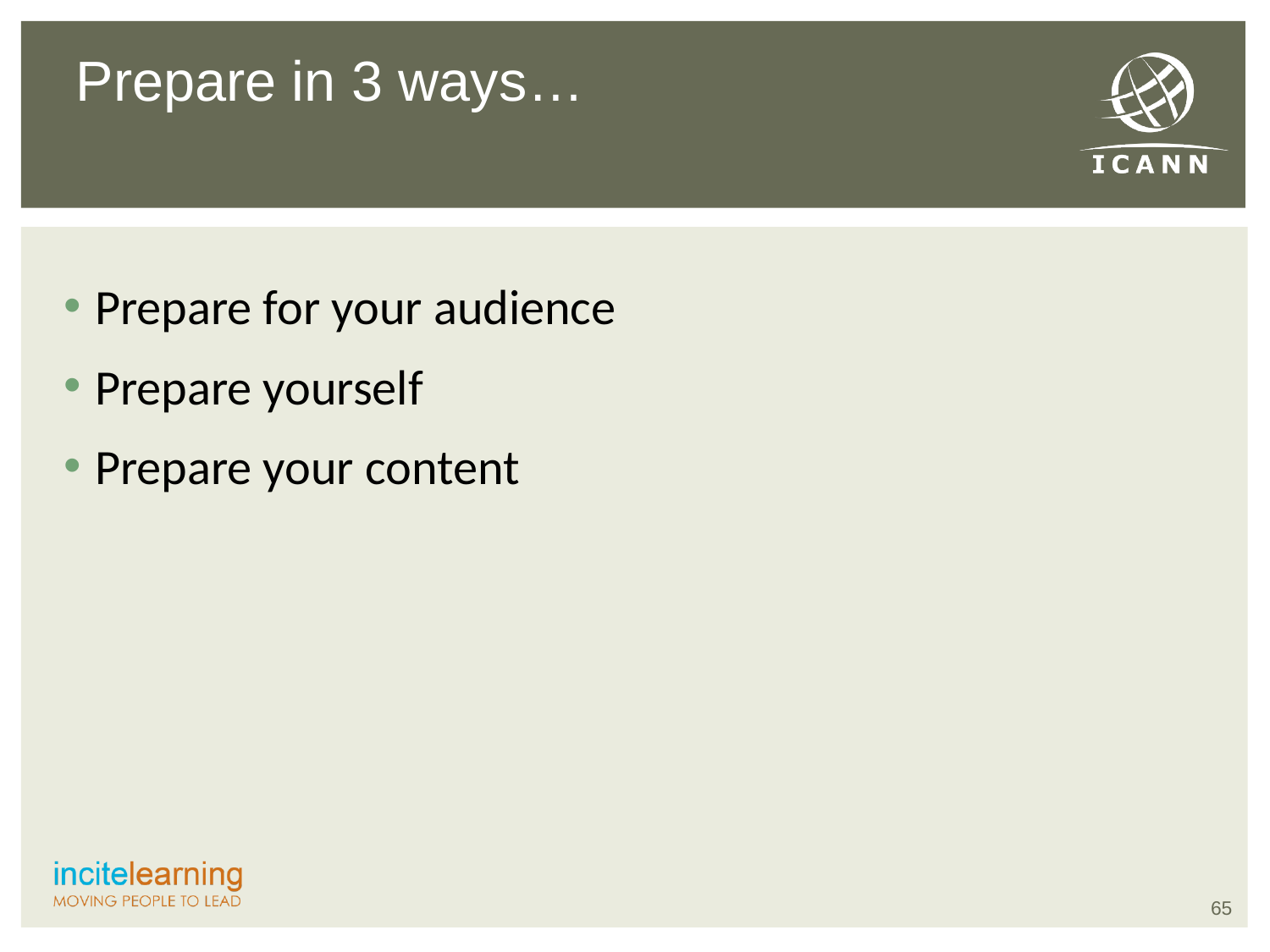

Prepare in 3 ways…

Prepare for your audience
Prepare yourself
Prepare your content
65